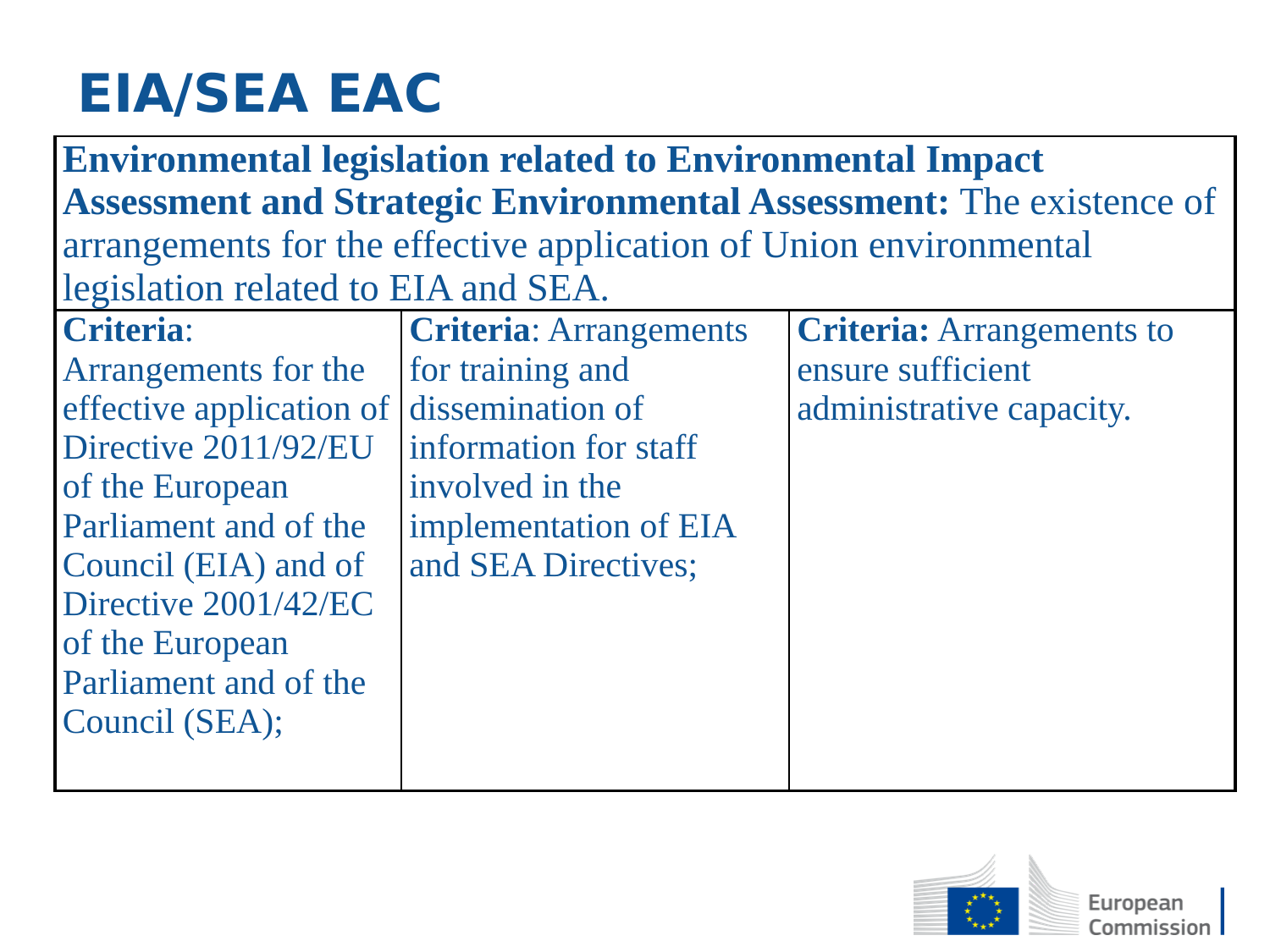

# EIA/SEA EAC
| Environmental legislation related to Environmental Impact Assessment and Strategic Environmental Assessment: The existence of arrangements for the effective application of Union environmental legislation related to EIA and SEA. |  |  |
| --- | --- | --- |
| Criteria: Arrangements for the effective application of Directive 2011/92/EU of the European Parliament and of the Council (EIA) and of Directive 2001/42/EC of the European Parliament and of the Council (SEA); | Criteria: Arrangements for training and dissemination of information for staff involved in the implementation of EIA and SEA Directives; | Criteria: Arrangements to ensure sufficient administrative capacity. |